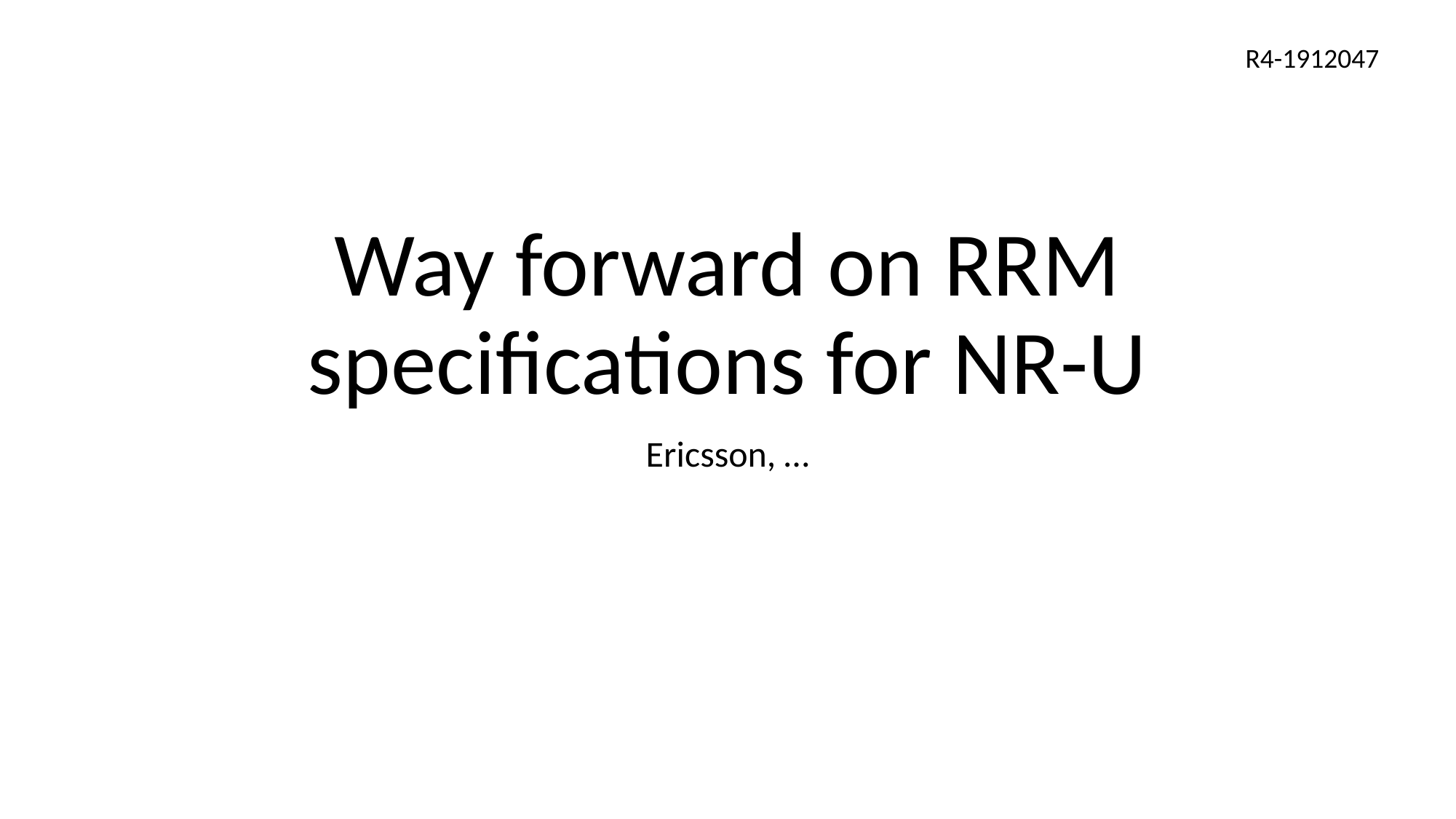

R4-1912047
# Way forward on RRM specifications for NR-U
Ericsson, …